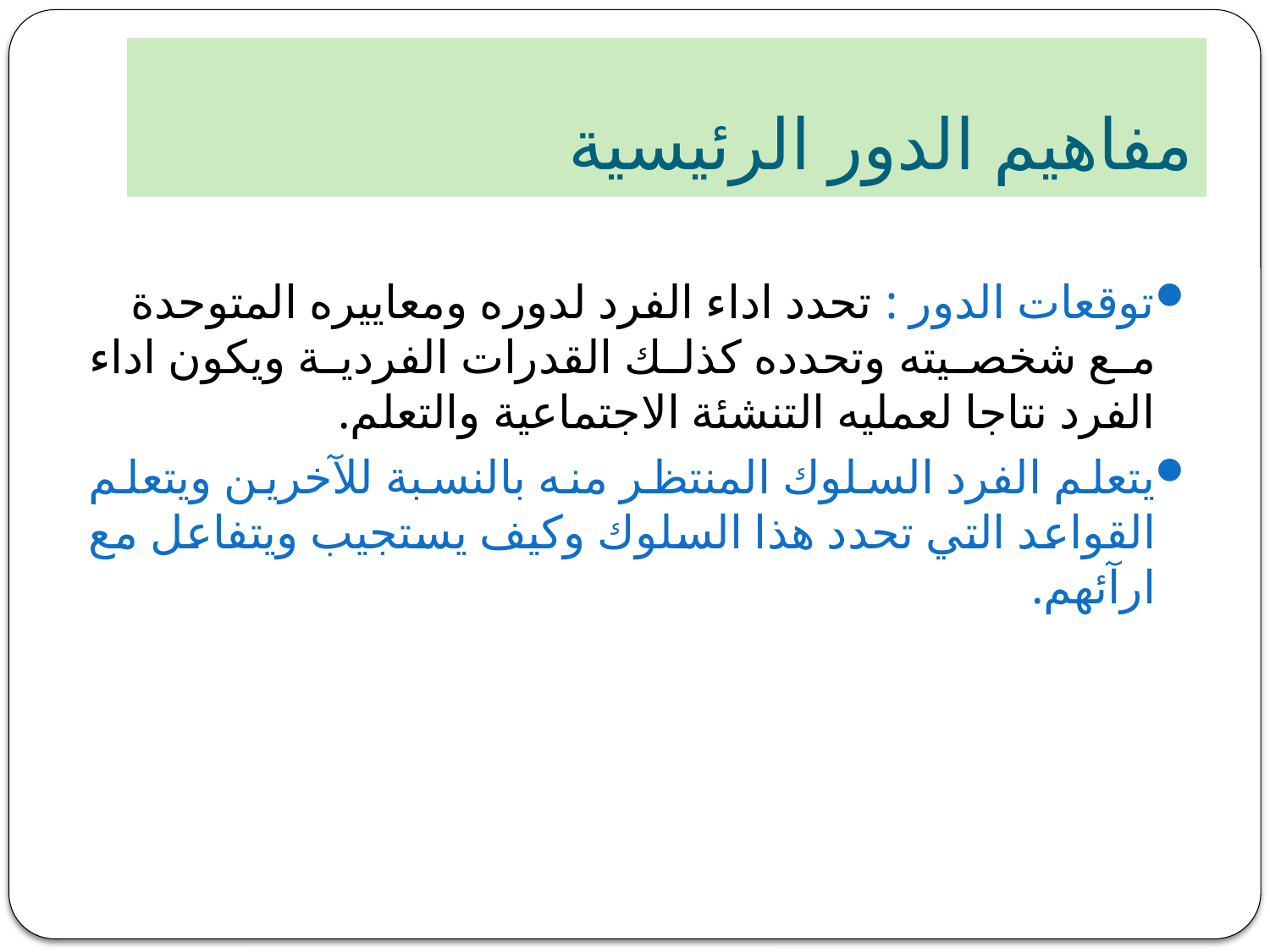

# مفاهيم الدور الرئيسية

توقعات الدور : تحدد اداء الفرد لدوره ومعاييره المتوحدة مع شخصيته وتحدده كذلك القدرات الفردية ويكون اداء الفرد نتاجا لعمليه التنشئة الاجتماعية والتعلم.
يتعلم الفرد السلوك المنتظر منه بالنسبة للآخرين ويتعلم القواعد التي تحدد هذا السلوك وكيف يستجيب ويتفاعل مع ارآئهم.